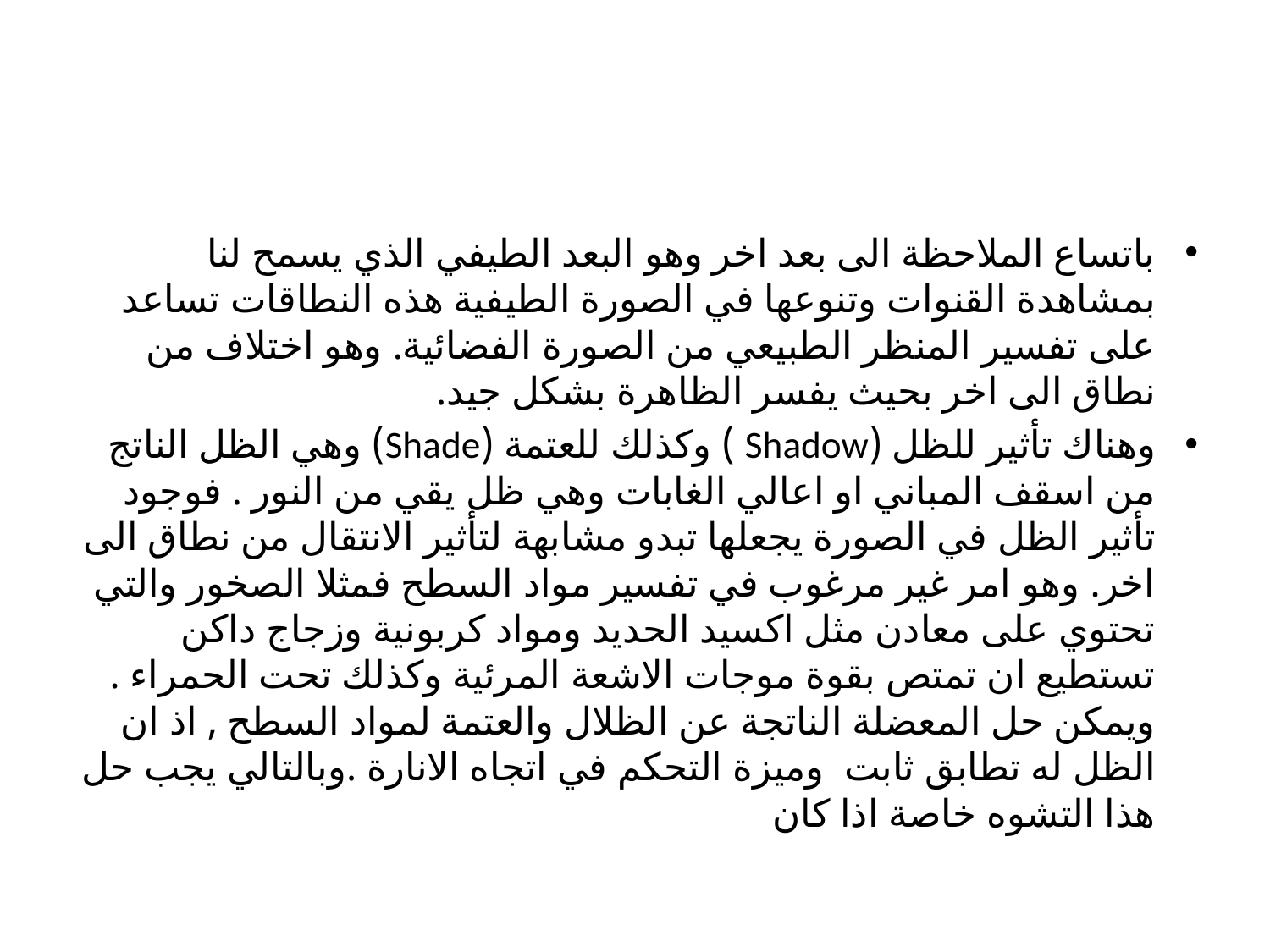

باتساع الملاحظة الى بعد اخر وهو البعد الطيفي الذي يسمح لنا بمشاهدة القنوات وتنوعها في الصورة الطيفية هذه النطاقات تساعد على تفسير المنظر الطبيعي من الصورة الفضائية. وهو اختلاف من نطاق الى اخر بحيث يفسر الظاهرة بشكل جيد.
وهناك تأثير للظل (Shadow ) وكذلك للعتمة (Shade) وهي الظل الناتج من اسقف المباني او اعالي الغابات وهي ظل يقي من النور . فوجود تأثير الظل في الصورة يجعلها تبدو مشابهة لتأثير الانتقال من نطاق الى اخر. وهو امر غير مرغوب في تفسير مواد السطح فمثلا الصخور والتي تحتوي على معادن مثل اكسيد الحديد ومواد كربونية وزجاج داكن تستطيع ان تمتص بقوة موجات الاشعة المرئية وكذلك تحت الحمراء . ويمكن حل المعضلة الناتجة عن الظلال والعتمة لمواد السطح , اذ ان الظل له تطابق ثابت  وميزة التحكم في اتجاه الانارة .وبالتالي يجب حل هذا التشوه خاصة اذا كان